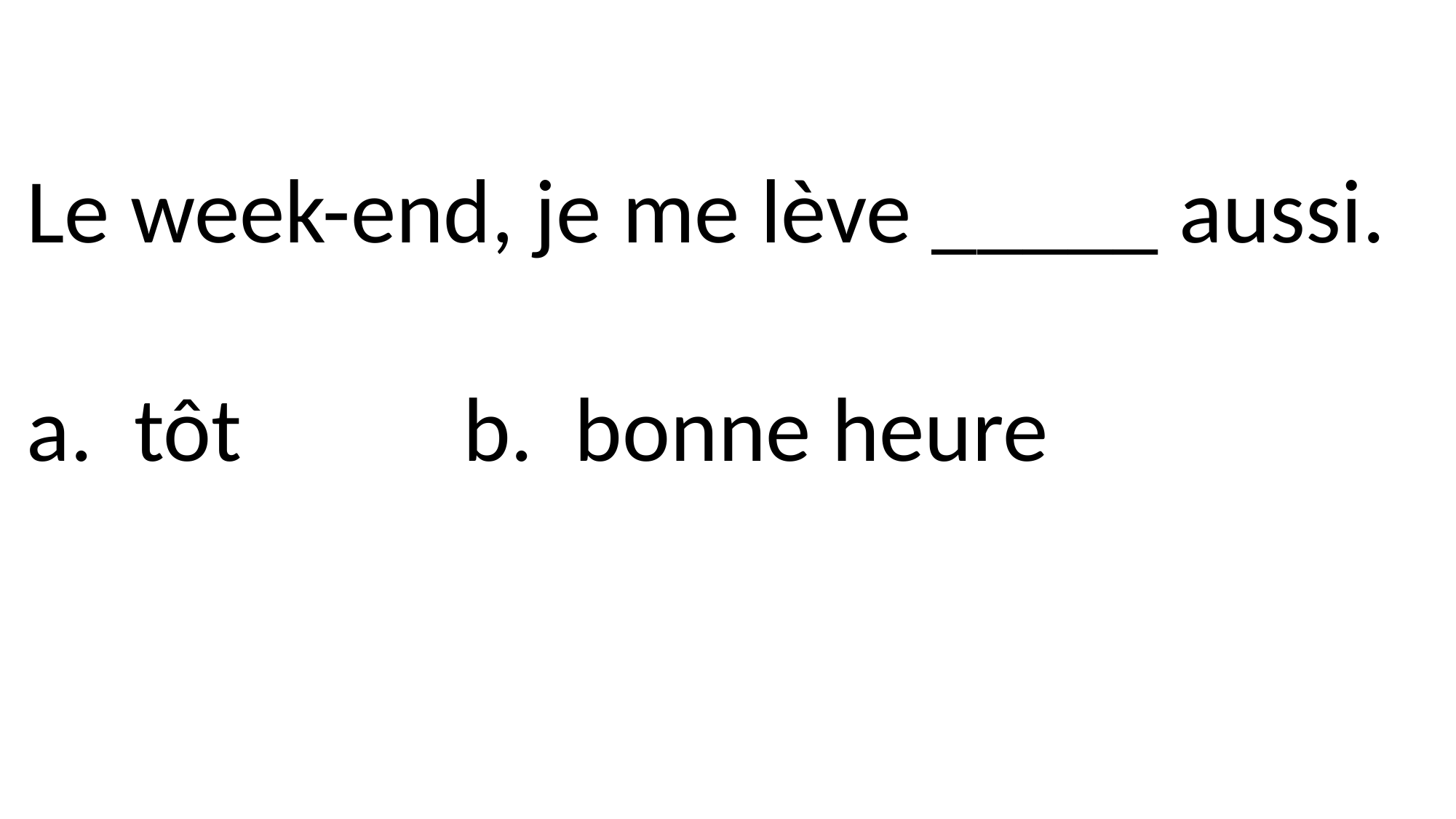

Le week-end, je me lève _____ aussi.

a.  tôt			b.  bonne heure